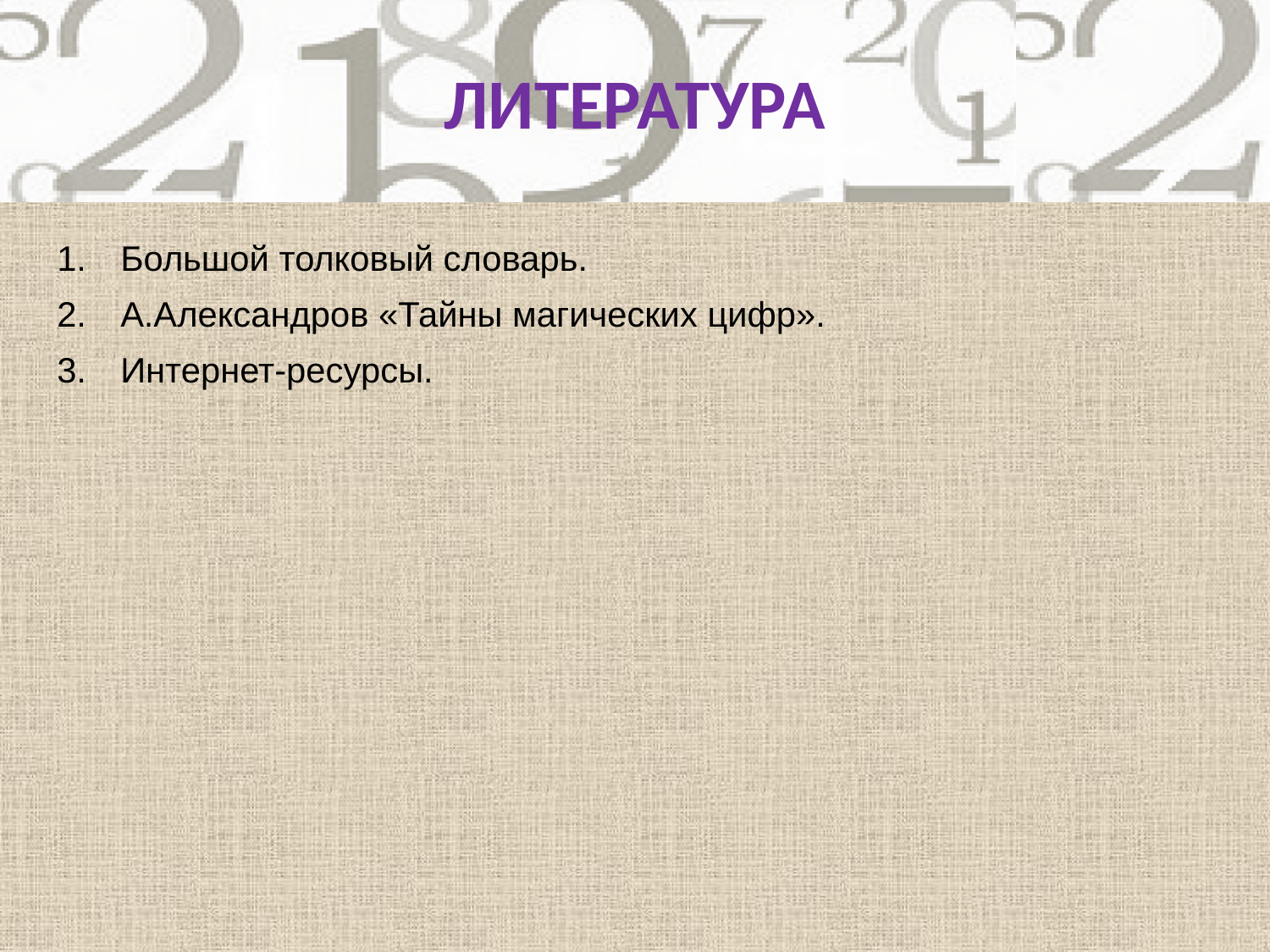

ЛИТЕРАТУРА
# Большой толковый словарь.
А.Александров «Тайны магических цифр».
Интернет-ресурсы.